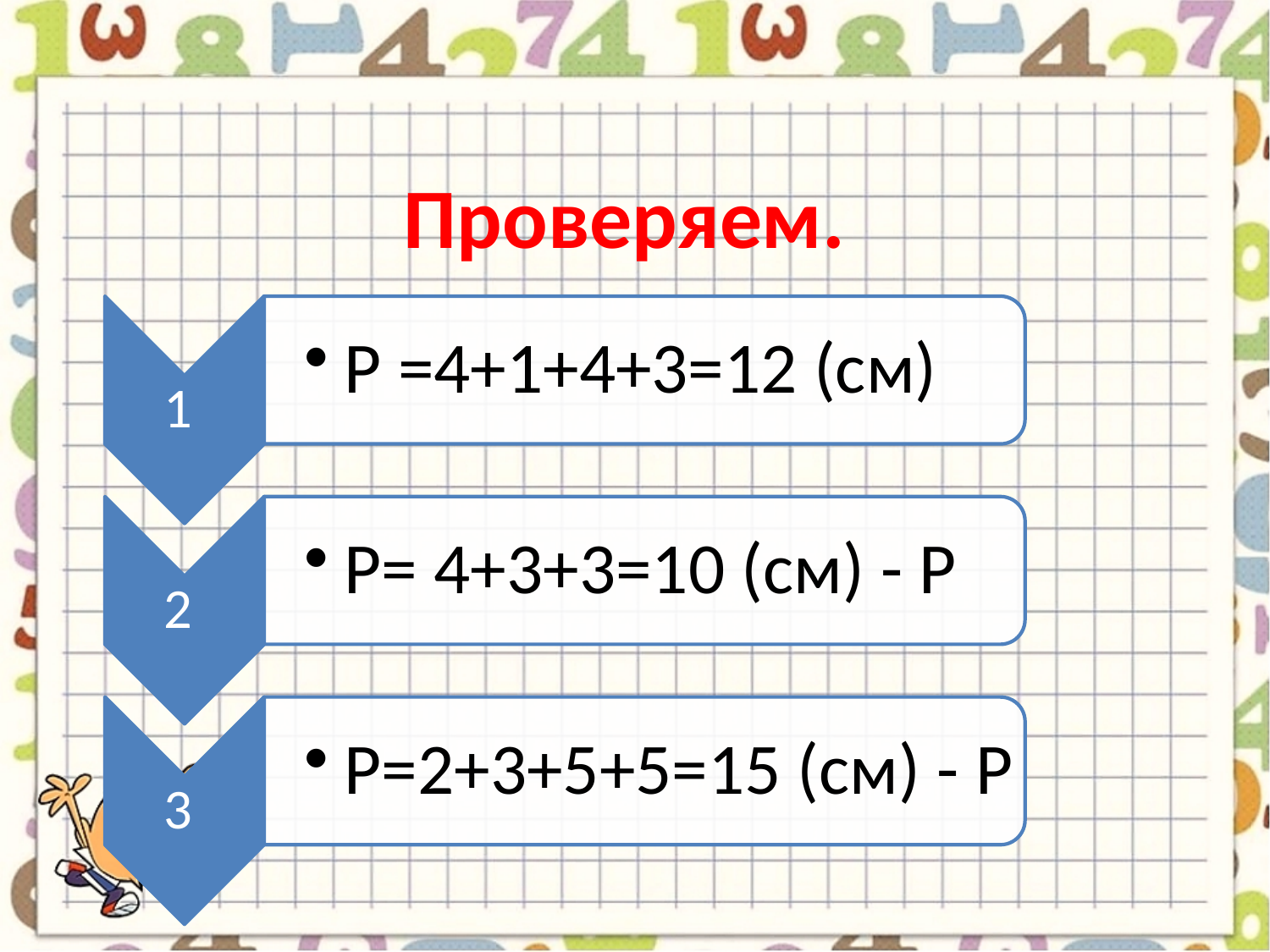

# Проверяем.
1
Р =4+1+4+3=12 (см)
2
Р= 4+3+3=10 (см) - Р
3
Р=2+3+5+5=15 (см) - Р